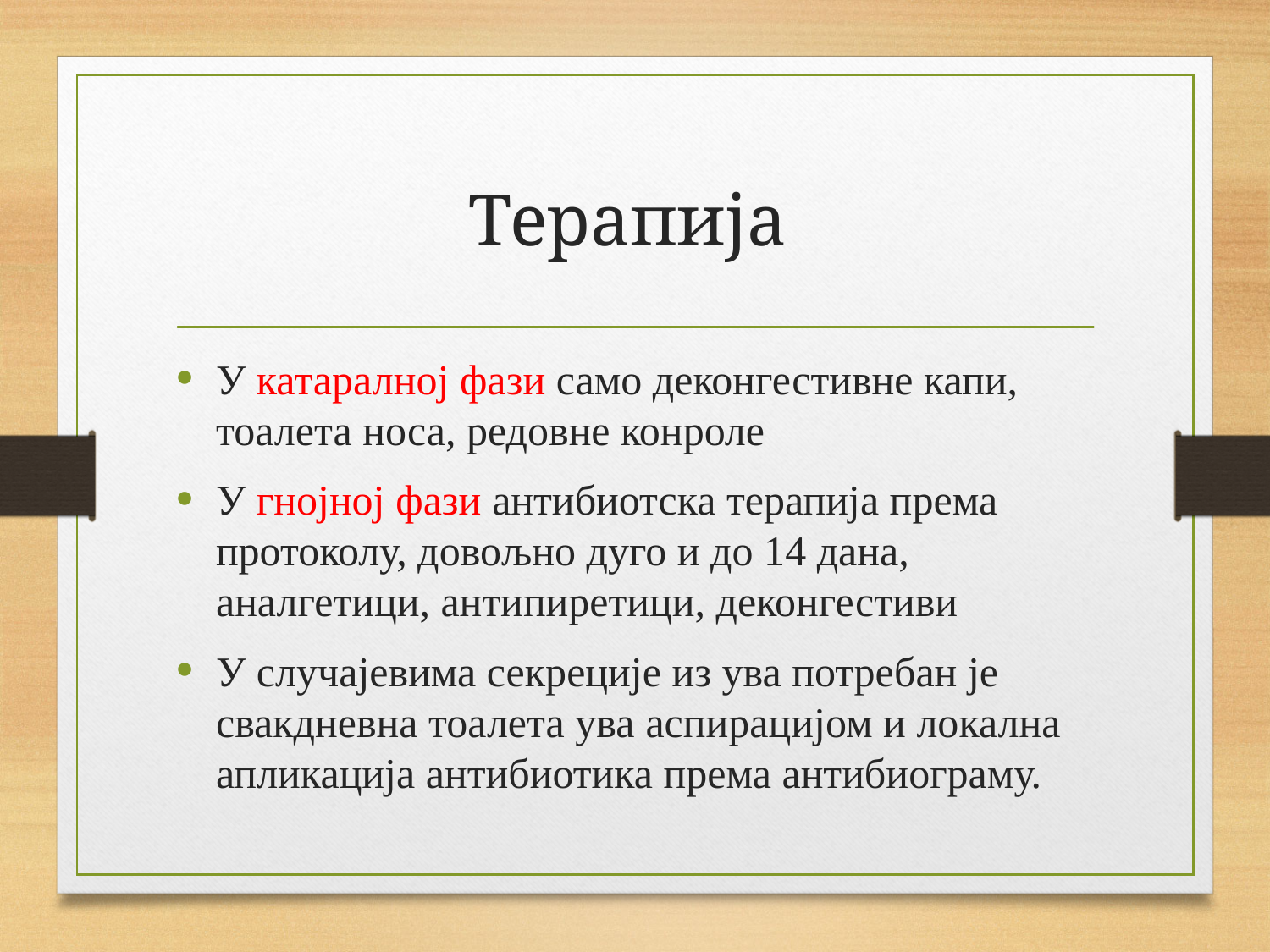

# Терапија
У катаралној фази само деконгестивне капи, тоалета носа, редовне конроле
У гнојној фази антибиотска терапија према протоколу, довољно дуго и до 14 дана, аналгетици, антипиретици, деконгестиви
У случајевима секреције из ува потребан је свакдневна тоалета ува аспирацијом и локална апликација антибиотика према антибиограму.